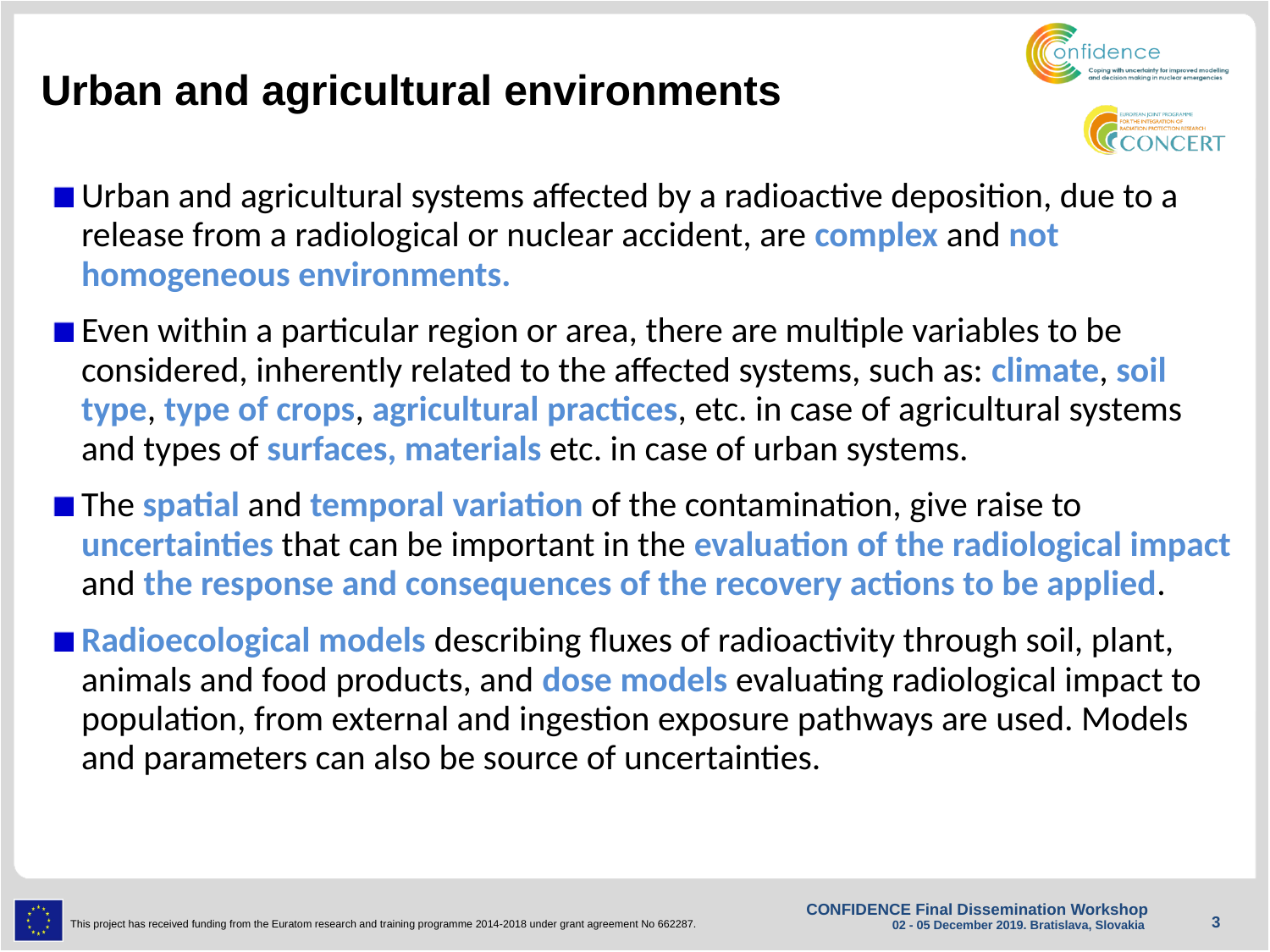

# Urban and agricultural environments
Urban and agricultural systems affected by a radioactive deposition, due to a release from a radiological or nuclear accident, are complex and not homogeneous environments.
Even within a particular region or area, there are multiple variables to be considered, inherently related to the affected systems, such as: climate, soil type, type of crops, agricultural practices, etc. in case of agricultural systems and types of surfaces, materials etc. in case of urban systems.
The spatial and temporal variation of the contamination, give raise to uncertainties that can be important in the evaluation of the radiological impact and the response and consequences of the recovery actions to be applied.
Radioecological models describing fluxes of radioactivity through soil, plant, animals and food products, and dose models evaluating radiological impact to population, from external and ingestion exposure pathways are used. Models and parameters can also be source of uncertainties.

3